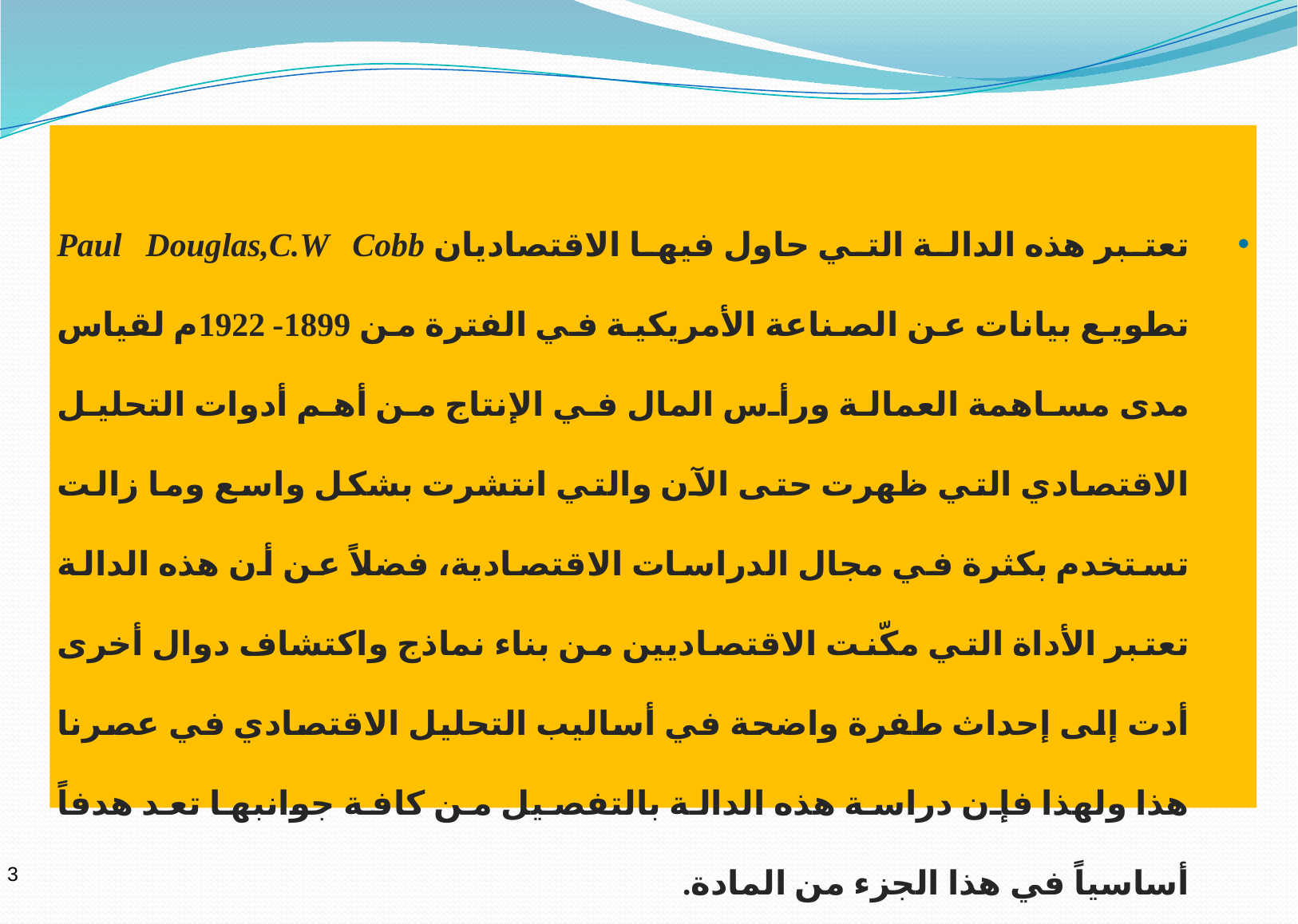

تعتبر هذه الدالة التي حاول فيها الاقتصاديان Paul Douglas,C.W Cobb تطويع بيانات عن الصناعة الأمريكية في الفترة من 1899-1922م لقياس مدى مساهمة العمالة ورأس المال في الإنتاج من أهم أدوات التحليل الاقتصادي التي ظهرت حتى الآن والتي انتشرت بشكل واسع وما زالت تستخدم بكثرة في مجال الدراسات الاقتصادية، فضلاً عن أن هذه الدالة تعتبر الأداة التي مكّنت الاقتصاديين من بناء نماذج واكتشاف دوال أخرى أدت إلى إحداث طفرة واضحة في أساليب التحليل الاقتصادي في عصرنا هذا ولهذا فإن دراسة هذه الدالة بالتفصيل من كافة جوانبها تعد هدفاً أساسياً في هذا الجزء من المادة.

3